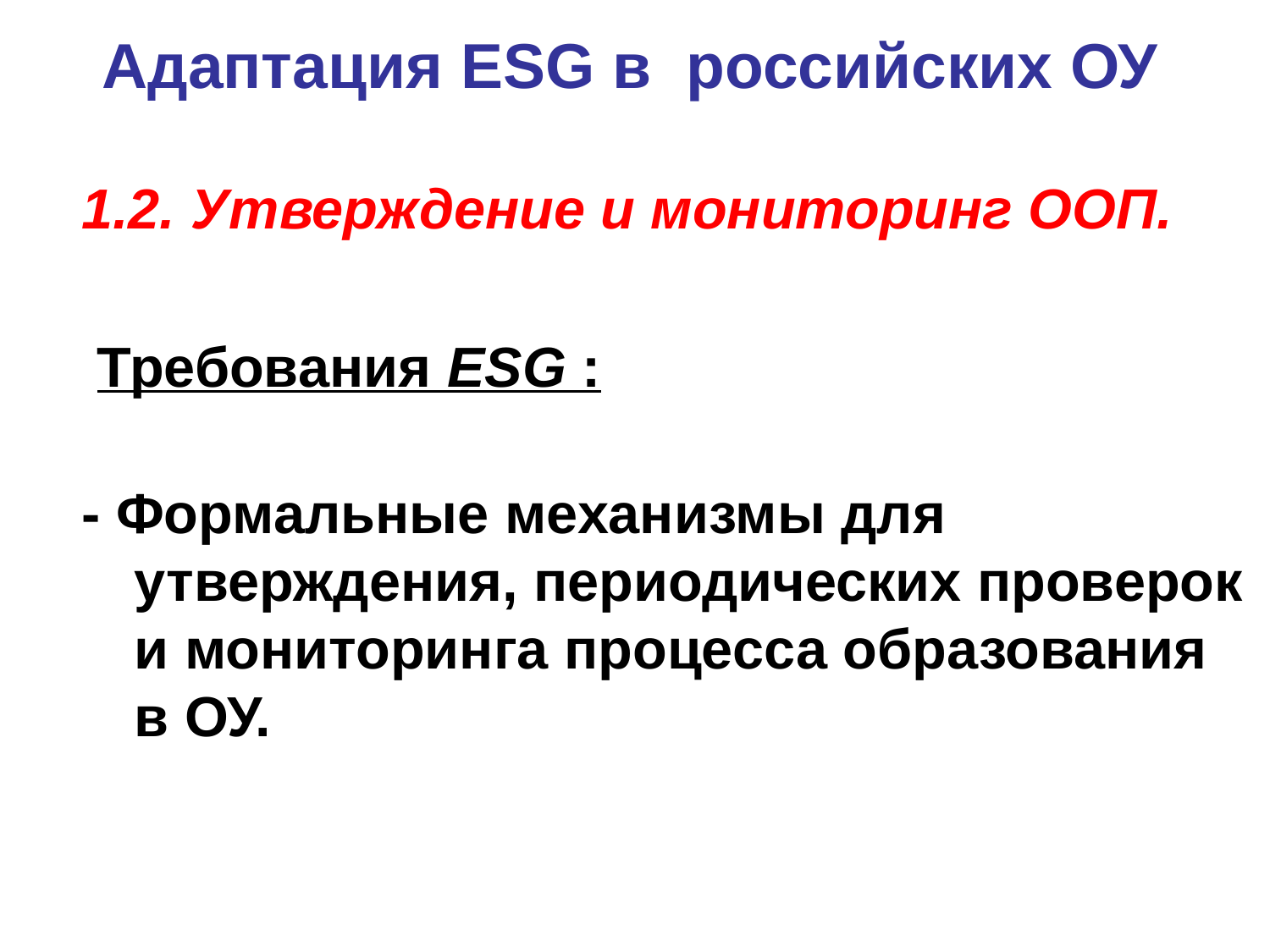

# Адаптация ESG в  российских ОУ
1.2. Утверждение и мониторинг ООП.

 Требования ESG :
- Формальные механизмы для утверждения, периодических проверок и мониторинга процесса образования в ОУ.